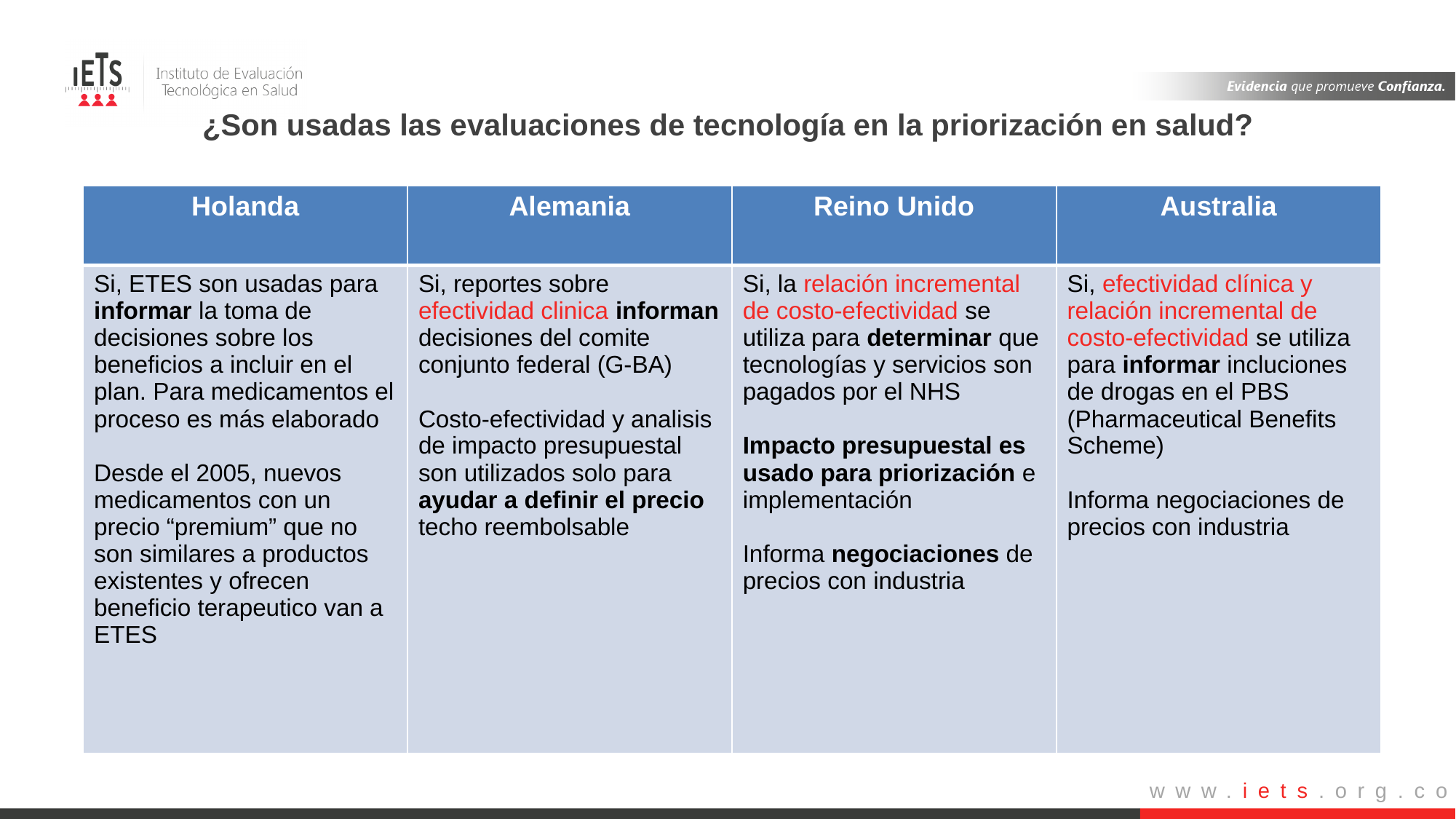

¿Son usadas las evaluaciones de tecnología en la priorización en salud?
| Holanda | Alemania | Reino Unido | Australia |
| --- | --- | --- | --- |
| Si, ETES son usadas para informar la toma de decisiones sobre los beneficios a incluir en el plan. Para medicamentos el proceso es más elaborado Desde el 2005, nuevos medicamentos con un precio “premium” que no son similares a productos existentes y ofrecen beneficio terapeutico van a ETES | Si, reportes sobre efectividad clinica informan decisiones del comite conjunto federal (G-BA) Costo-efectividad y analisis de impacto presupuestal son utilizados solo para ayudar a definir el precio techo reembolsable | Si, la relación incremental de costo-efectividad se utiliza para determinar que tecnologías y servicios son pagados por el NHS Impacto presupuestal es usado para priorización e implementación Informa negociaciones de precios con industria | Si, efectividad clínica y relación incremental de costo-efectividad se utiliza para informar incluciones de drogas en el PBS (Pharmaceutical Benefits Scheme) Informa negociaciones de precios con industria |